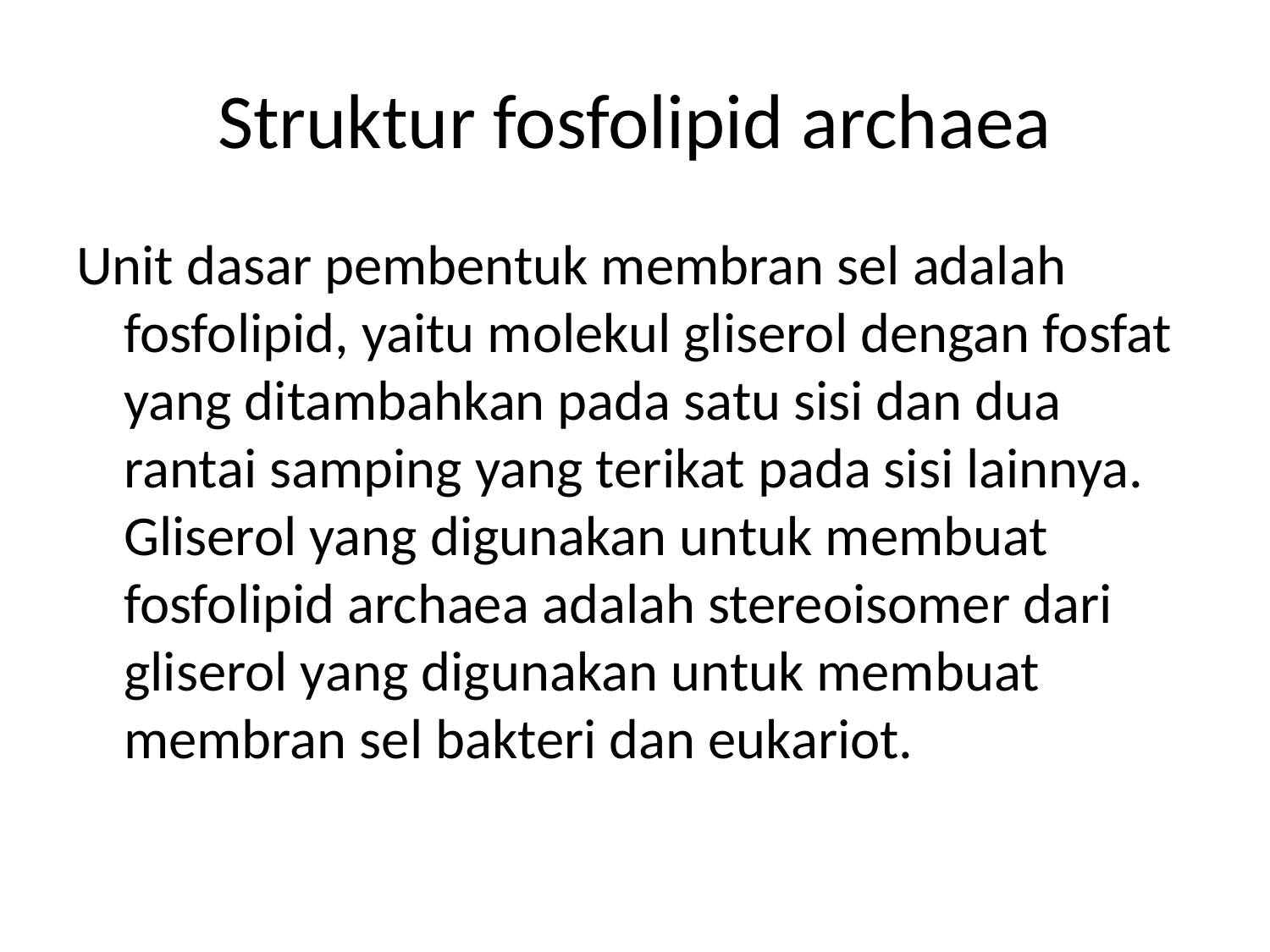

# Struktur fosfolipid archaea
Unit dasar pembentuk membran sel adalah fosfolipid, yaitu molekul gliserol dengan fosfat yang ditambahkan pada satu sisi dan dua rantai samping yang terikat pada sisi lainnya. Gliserol yang digunakan untuk membuat fosfolipid archaea adalah stereoisomer dari gliserol yang digunakan untuk membuat membran sel bakteri dan eukariot.